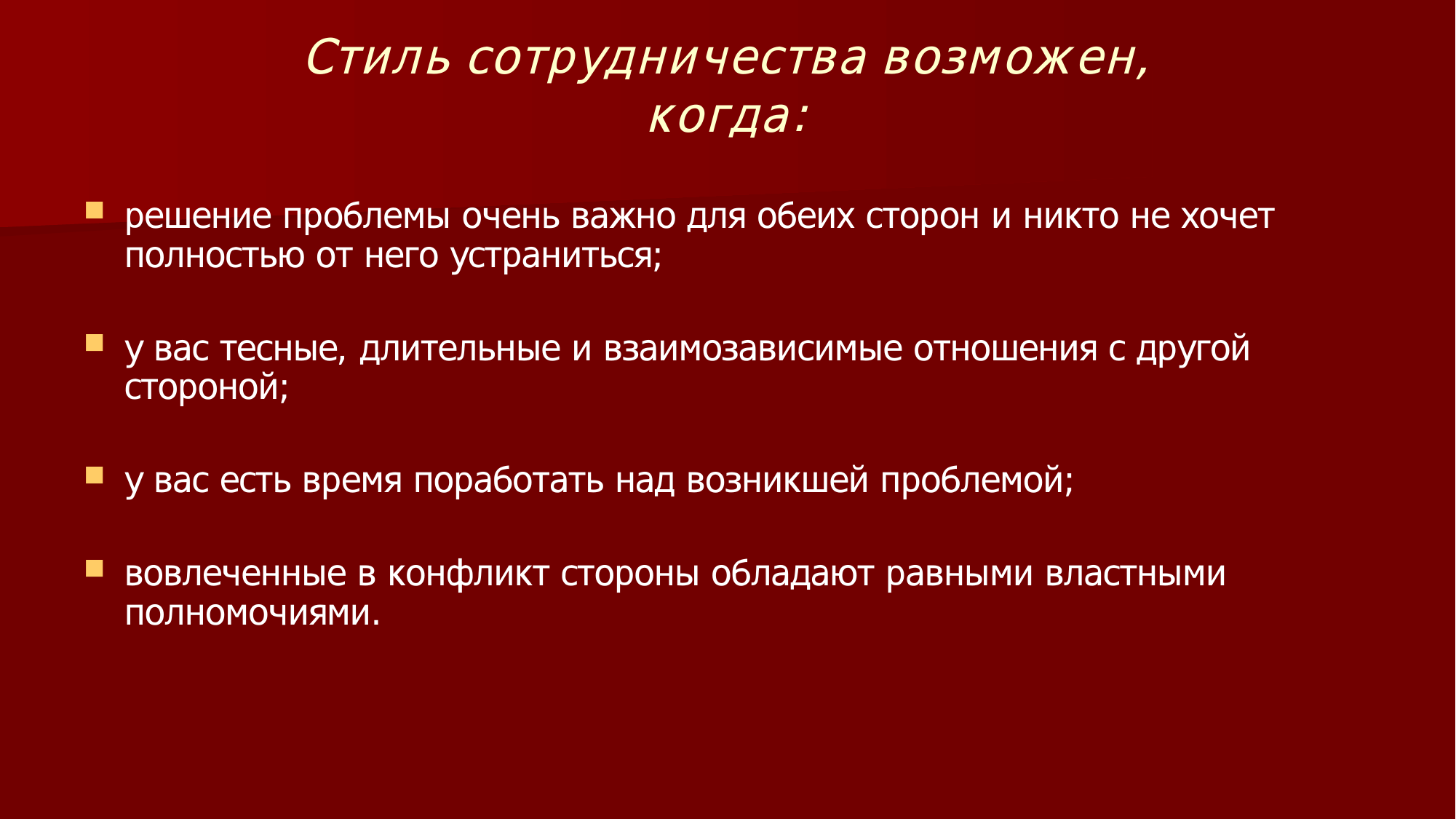

# Стиль сотрудничества возможен, когда:
решение проблемы очень важно для обеих сторон и никто не хочет полностью от него устраниться;

у вас тесные, длительные и взаимозависимые отношения с другой стороной;

у вас есть время поработать над возникшей проблемой;

вовлеченные в конфликт стороны обладают равными властными полномочиями.